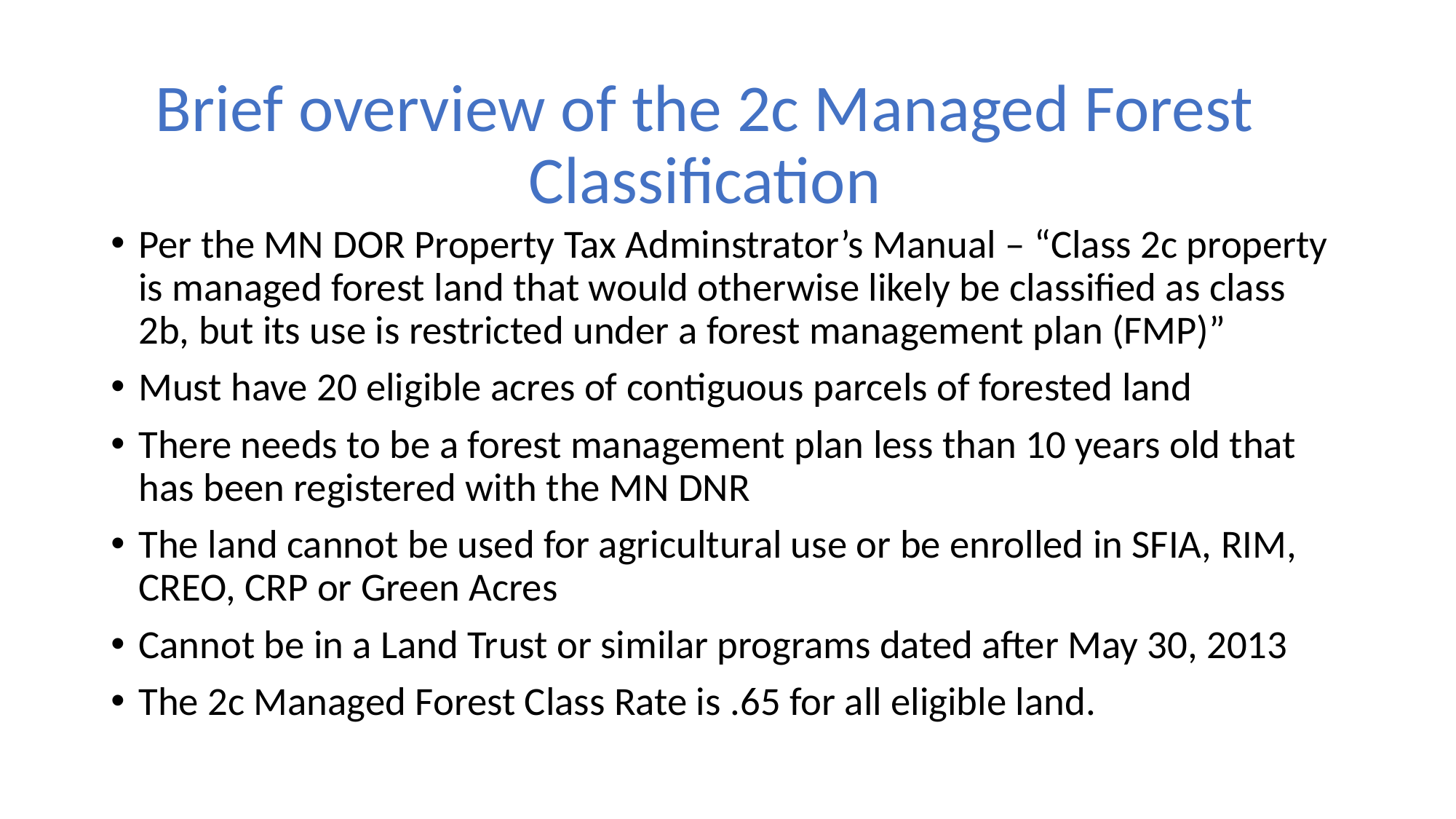

# Brief overview of the 2c Managed Forest Classification
Per the MN DOR Property Tax Adminstrator’s Manual – “Class 2c property is managed forest land that would otherwise likely be classified as class 2b, but its use is restricted under a forest management plan (FMP)”
Must have 20 eligible acres of contiguous parcels of forested land
There needs to be a forest management plan less than 10 years old that has been registered with the MN DNR
The land cannot be used for agricultural use or be enrolled in SFIA, RIM, CREO, CRP or Green Acres
Cannot be in a Land Trust or similar programs dated after May 30, 2013
The 2c Managed Forest Class Rate is .65 for all eligible land.